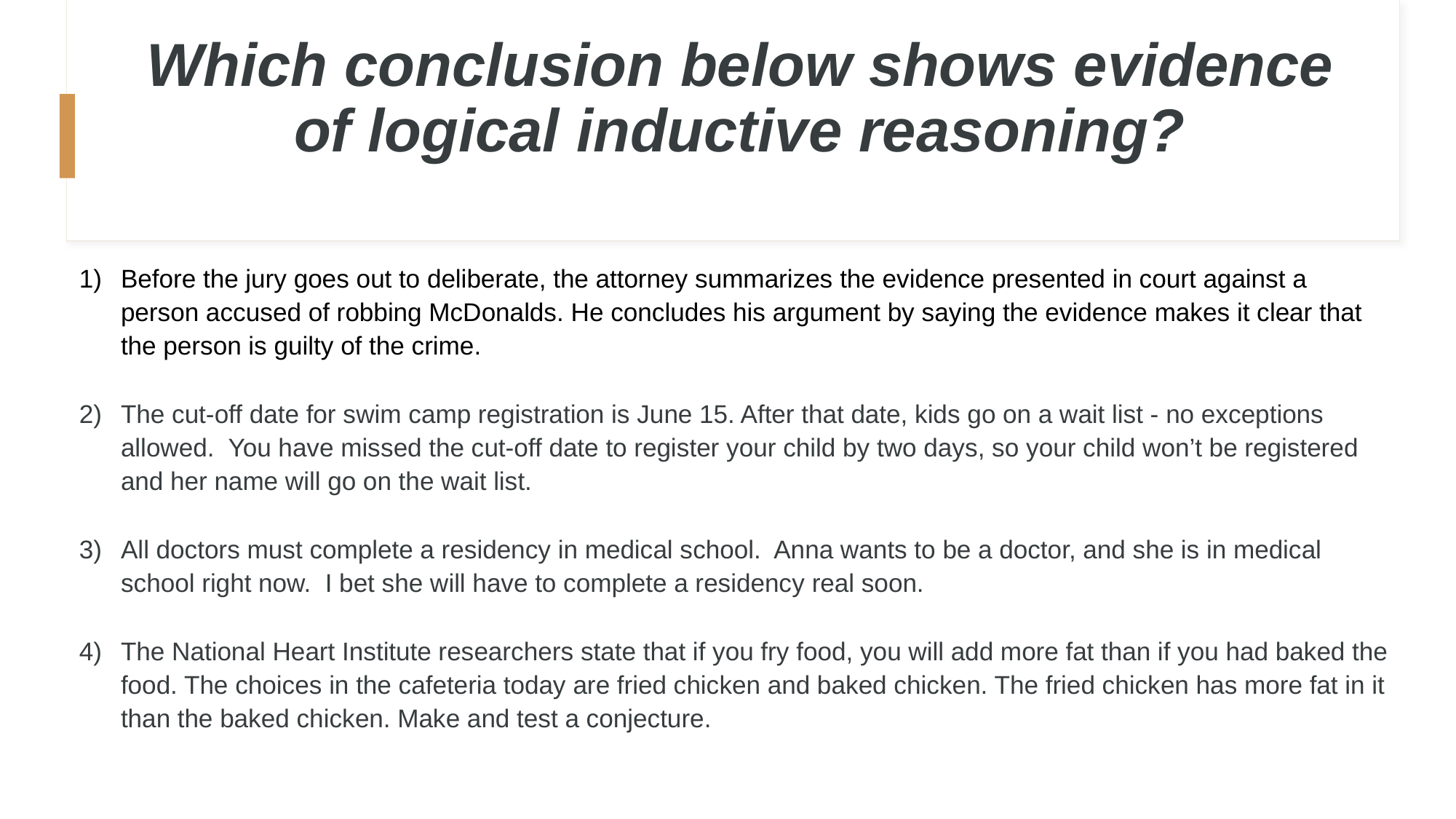

# Which conclusion below shows evidence of logical inductive reasoning?
Before the jury goes out to deliberate, the attorney summarizes the evidence presented in court against a person accused of robbing McDonalds. He concludes his argument by saying the evidence makes it clear that the person is guilty of the crime.
The cut-off date for swim camp registration is June 15. After that date, kids go on a wait list - no exceptions allowed.  You have missed the cut-off date to register your child by two days, so your child won’t be registered and her name will go on the wait list.
All doctors must complete a residency in medical school.  Anna wants to be a doctor, and she is in medical school right now.  I bet she will have to complete a residency real soon.
The National Heart Institute researchers state that if you fry food, you will add more fat than if you had baked the food. The choices in the cafeteria today are fried chicken and baked chicken. The fried chicken has more fat in it than the baked chicken. Make and test a conjecture.